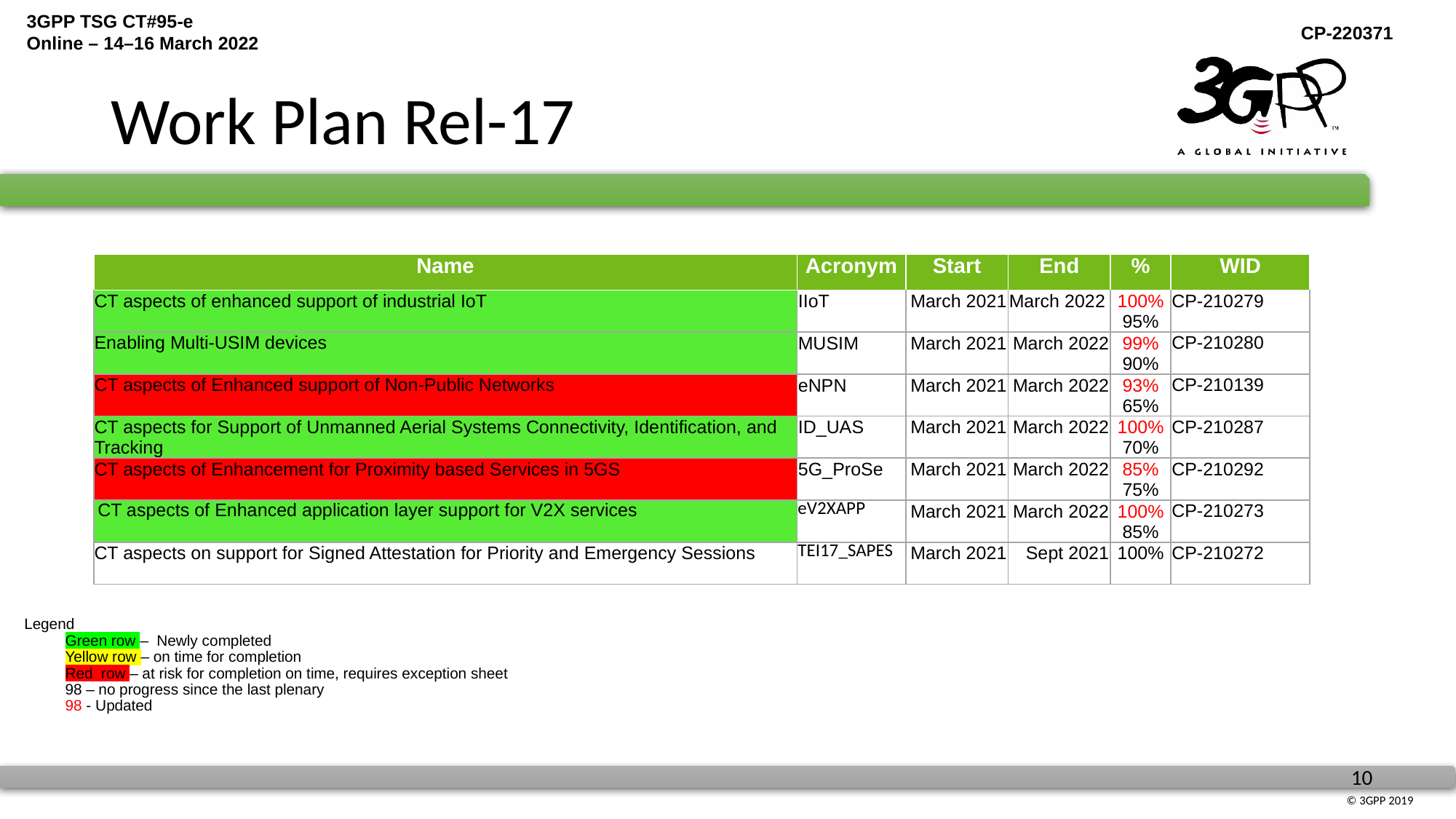

# Work Plan Rel-17
| Name | Acronym | Start | End | % | WID |
| --- | --- | --- | --- | --- | --- |
| CT aspects of enhanced support of industrial IoT | IIoT | March 2021 | March 2022 | 100% 95% | CP-210279 |
| Enabling Multi-USIM devices | MUSIM | March 2021 | March 2022 | 99% 90% | CP-210280 |
| CT aspects of Enhanced support of Non-Public Networks | eNPN | March 2021 | March 2022 | 93% 65% | CP-210139 |
| CT aspects for Support of Unmanned Aerial Systems Connectivity, Identification, and Tracking | ID\_UAS | March 2021 | March 2022 | 100% 70% | CP-210287 |
| CT aspects of Enhancement for Proximity based Services in 5GS | 5G\_ProSe | March 2021 | March 2022 | 85% 75% | CP-210292 |
| CT aspects of Enhanced application layer support for V2X services | eV2XAPP | March 2021 | March 2022 | 100% 85% | CP-210273 |
| CT aspects on support for Signed Attestation for Priority and Emergency Sessions | TEI17\_SAPES | March 2021 | Sept 2021 | 100% | CP-210272 |
Legend
Green row –  Newly completed
	Yellow row – on time for completion
Red  row – at risk for completion on time, requires exception sheet
	98 – no progress since the last plenary
	98 - Updated